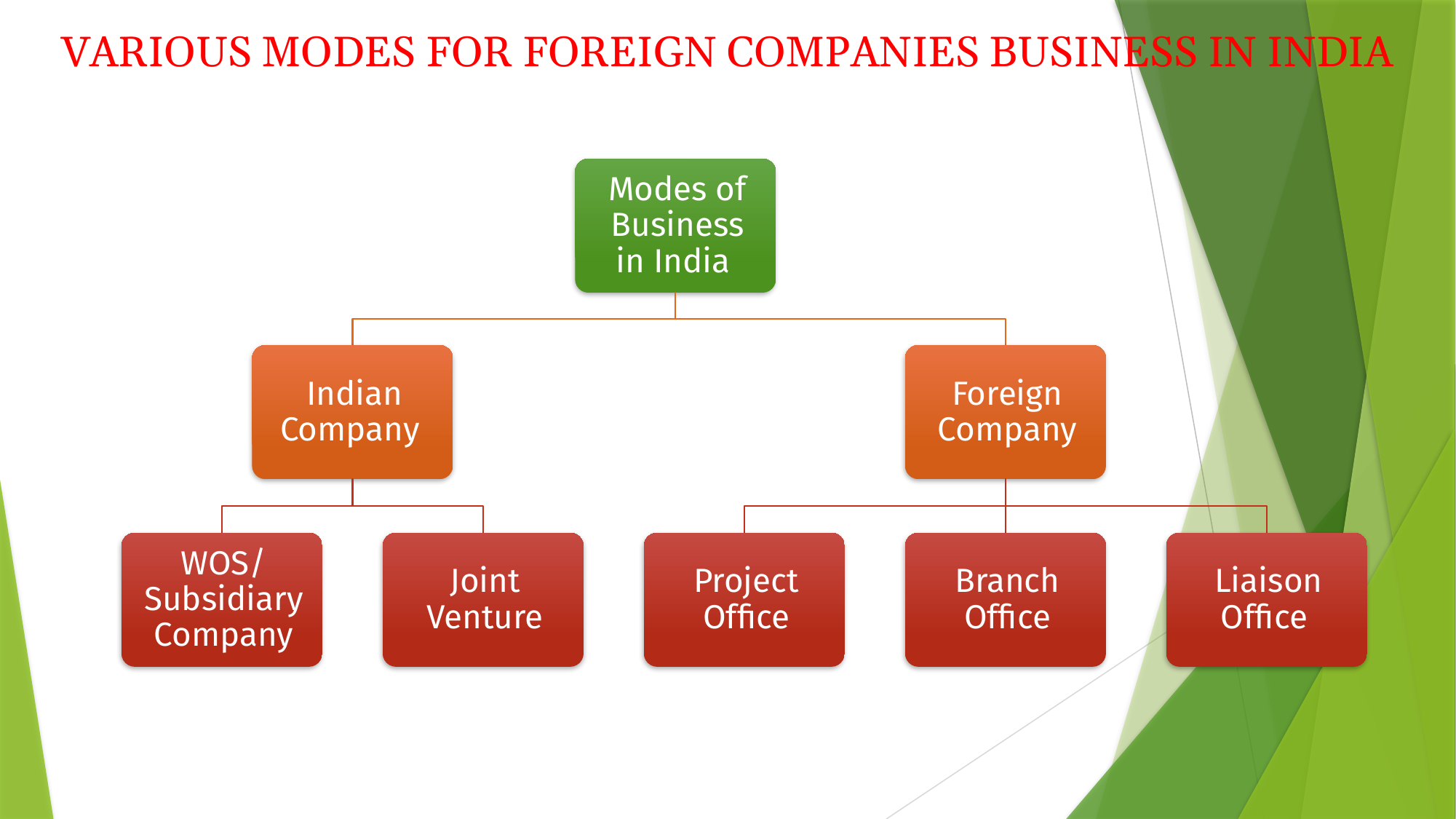

VARIOUS MODES FOR FOREIGN COMPANIES BUSINESS IN INDIA
Modes of Business in India
Indian Company
WOS/ Subsidiary Company
Joint Venture
Foreign Company
Project Office
Branch Office
Liaison Office